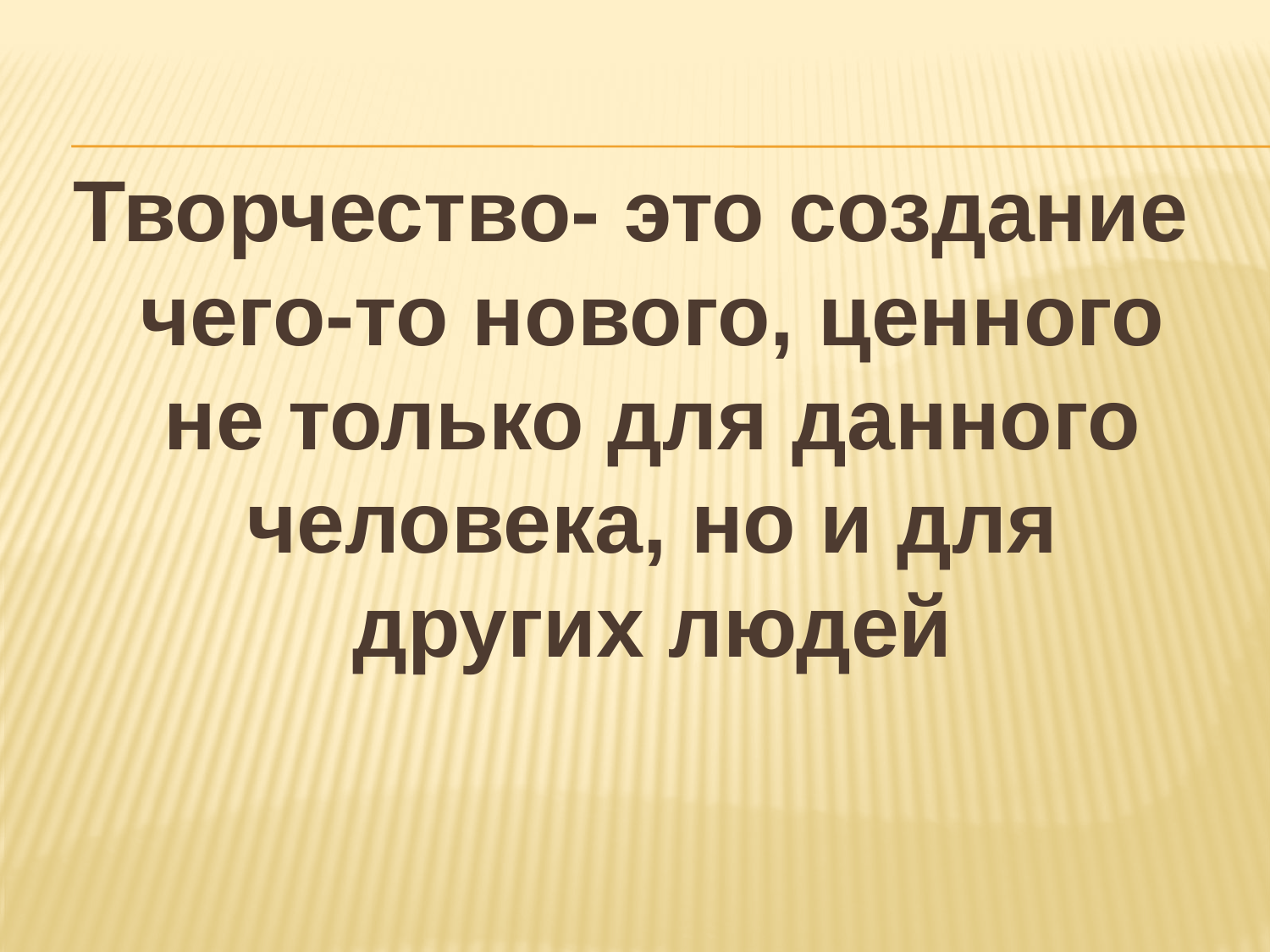

Творчество- это создание чего-то нового, ценного не только для данного человека, но и для других людей